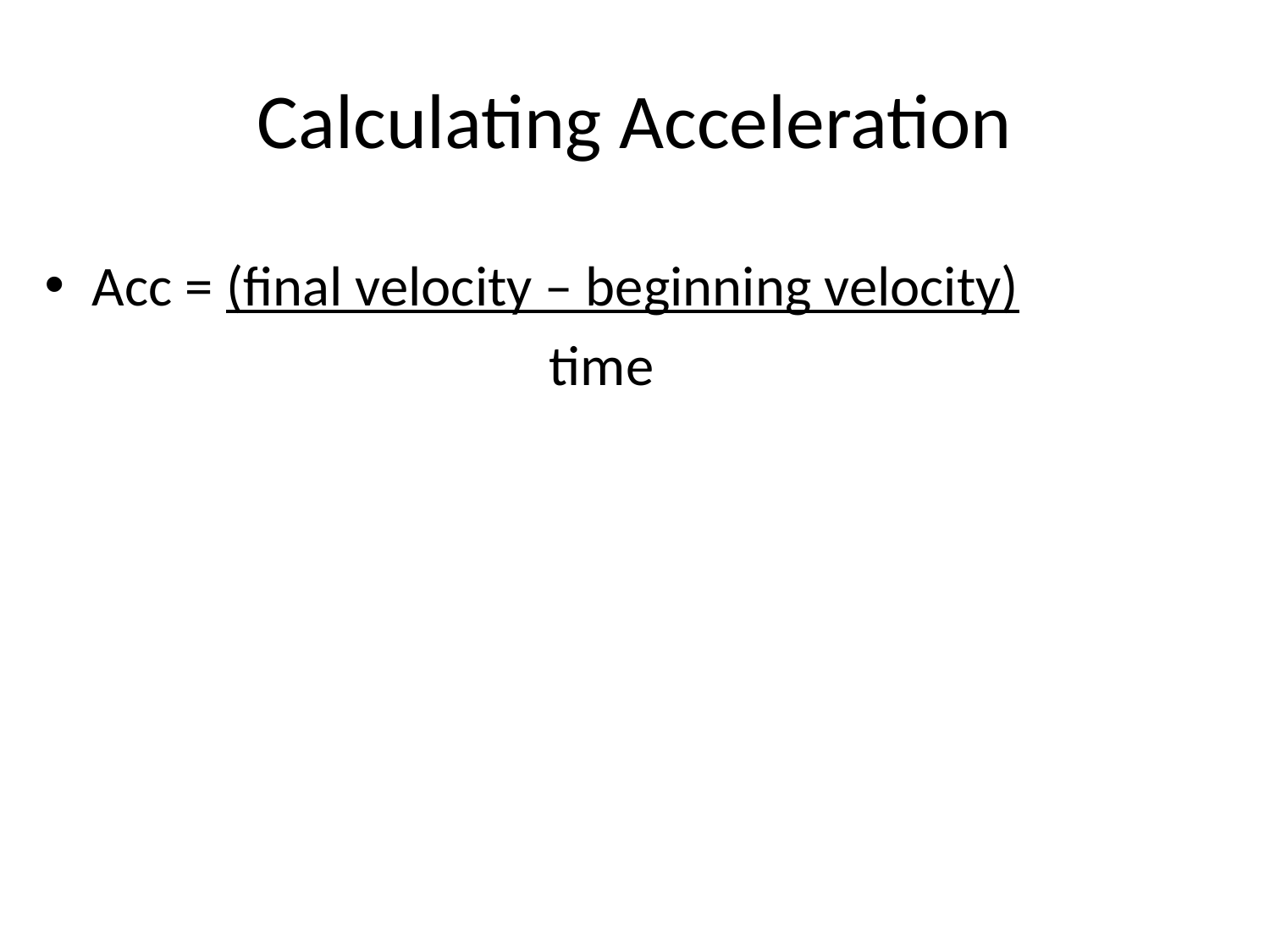

# Calculating Acceleration
Acc = (final velocity – beginning velocity)
				      time